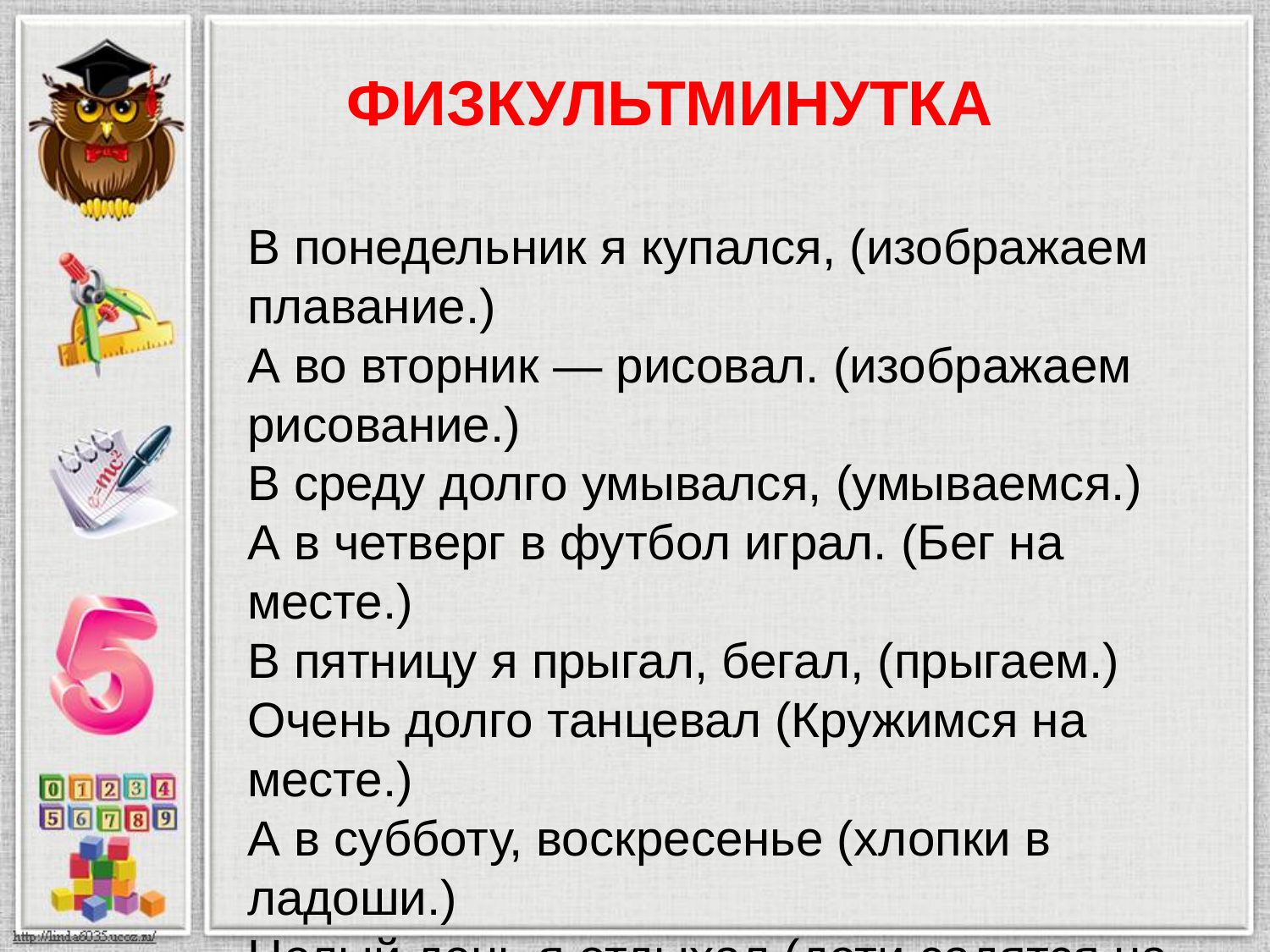

ФИЗКУЛЬТМИНУТКА

В понедельник я купался, (изображаем плавание.)
А во вторник — рисовал. (изображаем рисование.)
В среду долго умывался, (умываемся.)
А в четверг в футбол играл. (Бег на месте.)
В пятницу я прыгал, бегал, (прыгаем.)
Очень долго танцевал (Кружимся на месте.)
А в субботу, воскресенье (хлопки в ладоши.)
Целый день я отдыхал (дети садятся на корточки, руки под щеку — засыпают)".